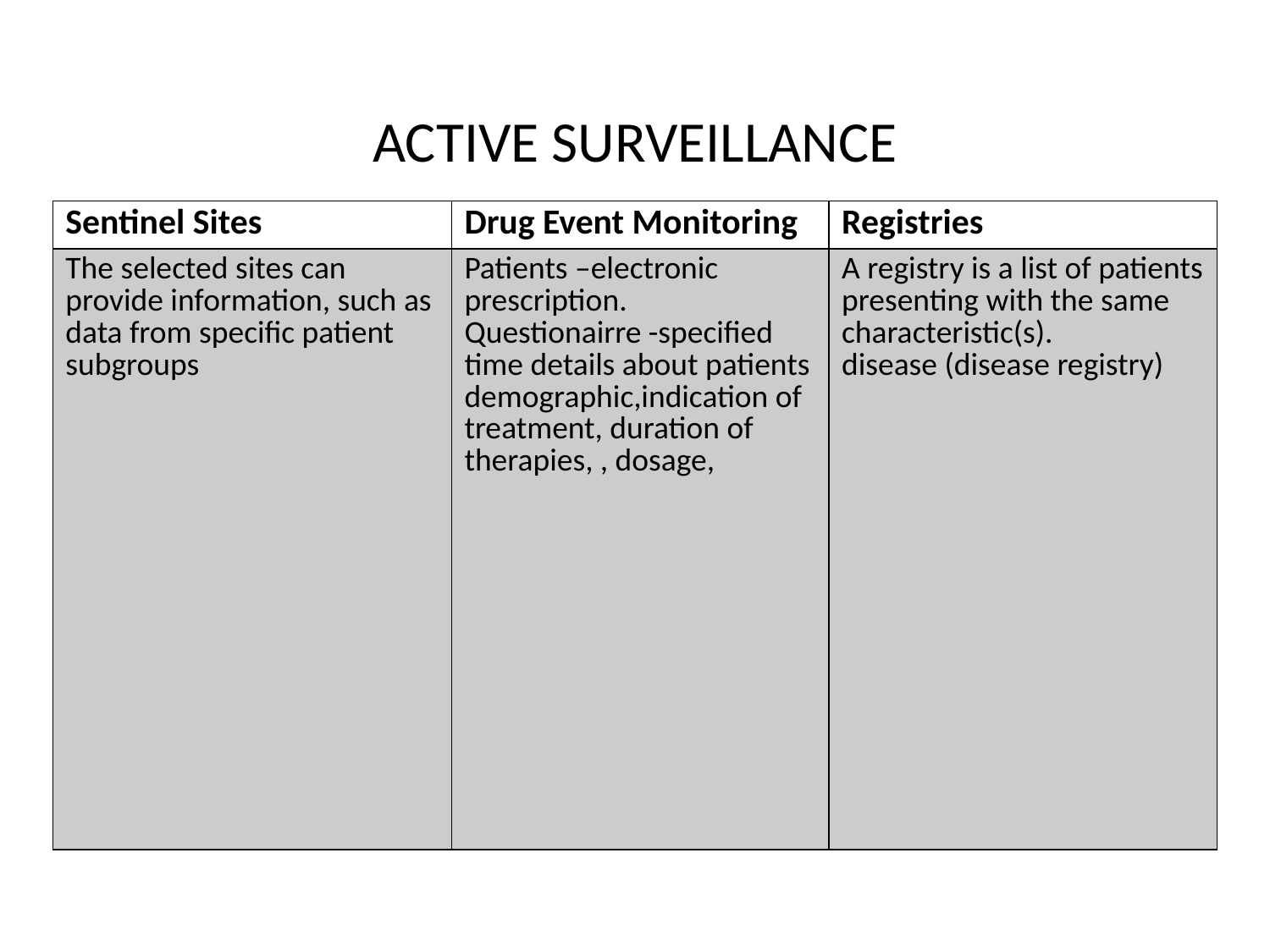

# ACTIVE SURVEILLANCE
| Sentinel Sites | Drug Event Monitoring | Registries |
| --- | --- | --- |
| The selected sites can provide information, such as data from specific patient subgroups | Patients –electronic prescription. Questionairre -specified time details about patients demographic,indication of treatment, duration of therapies, , dosage, | A registry is a list of patients presenting with the same characteristic(s). disease (disease registry) |